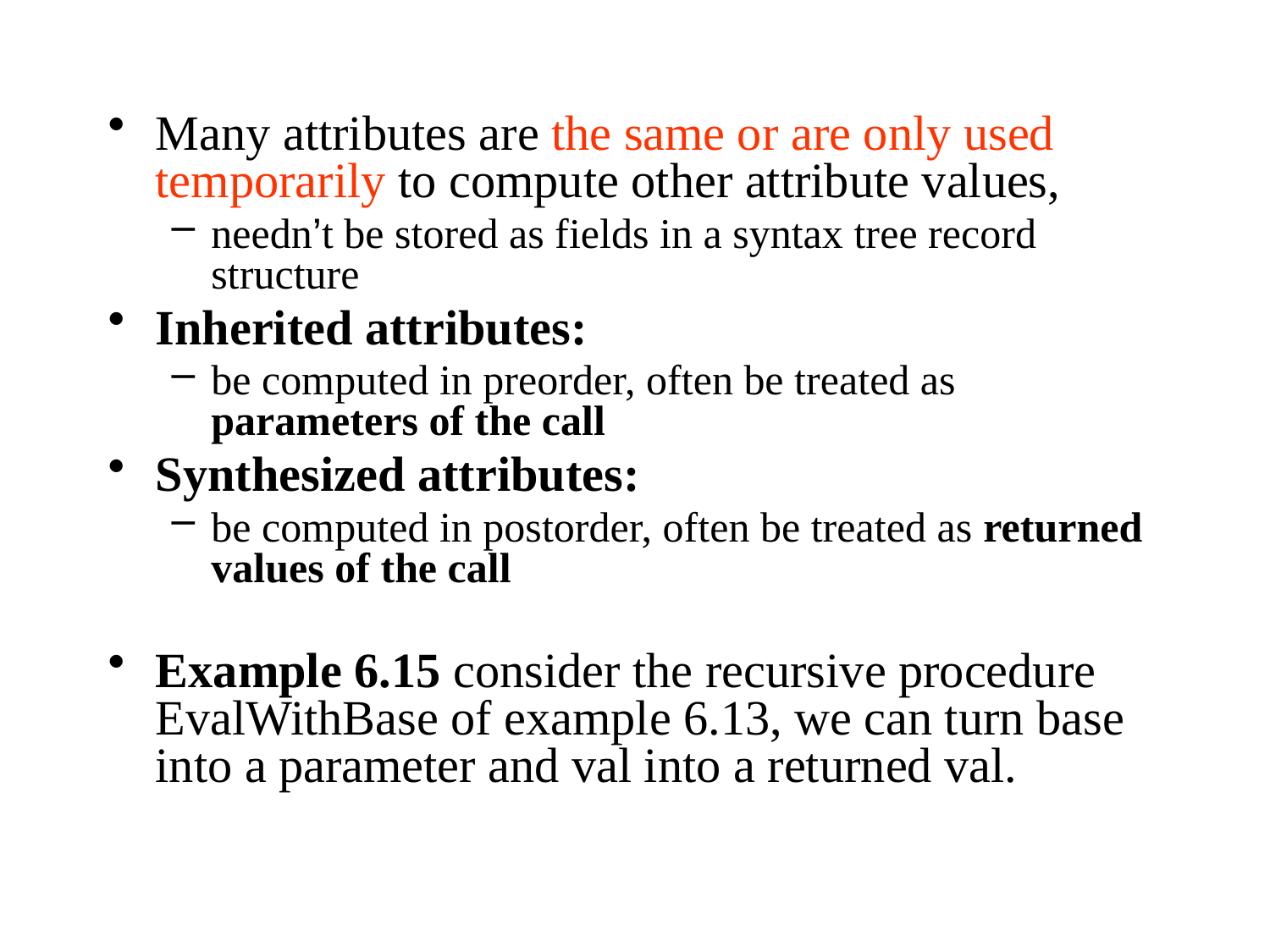

Many attributes are the same or are only used temporarily to compute other attribute values,
needn’t be stored as fields in a syntax tree record structure
Inherited attributes:
be computed in preorder, often be treated as parameters of the call
Synthesized attributes:
be computed in postorder, often be treated as returned values of the call

Example 6.15 consider the recursive procedure EvalWithBase of example 6.13, we can turn base into a parameter and val into a returned val.